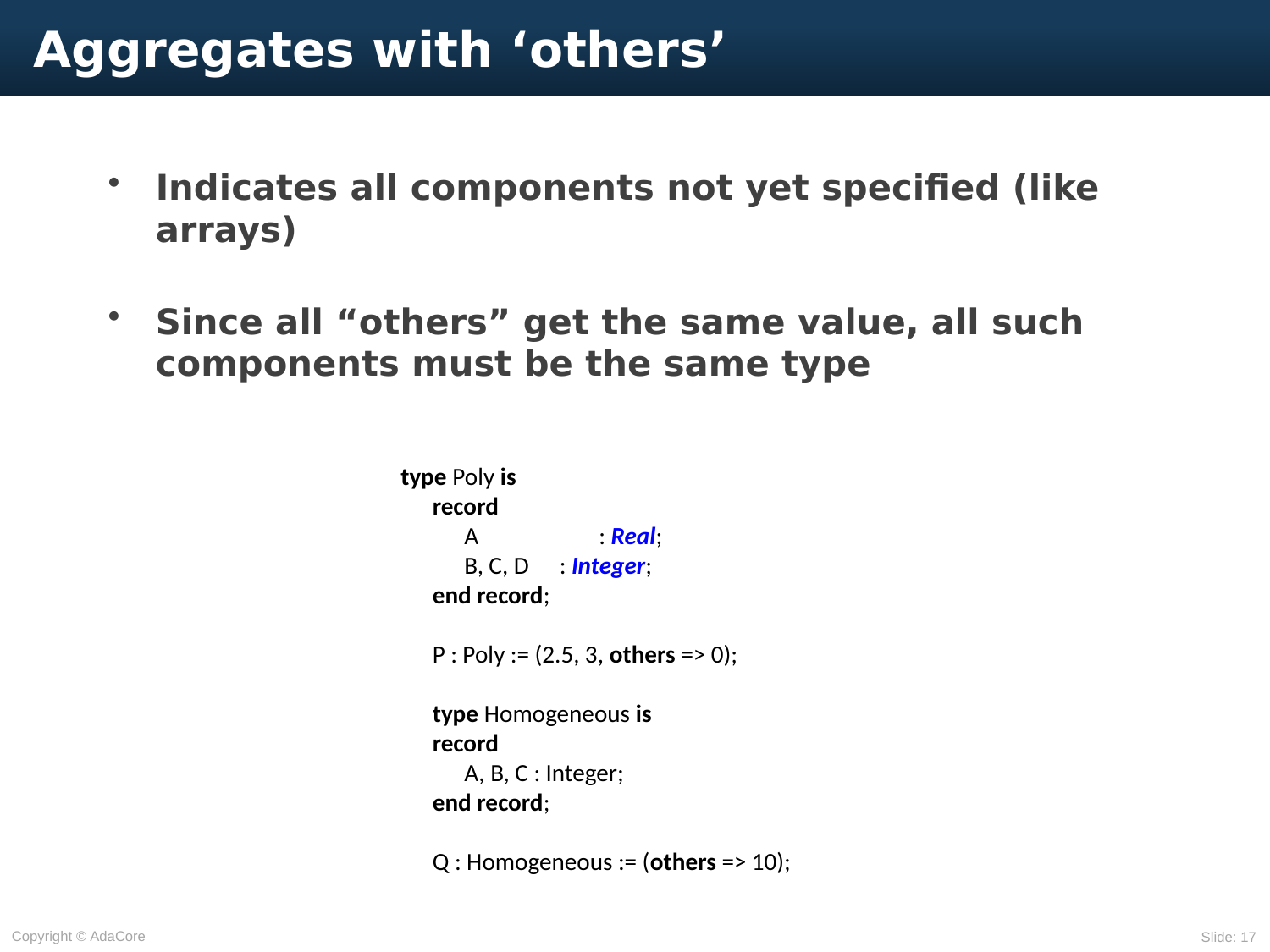

# Aggregates with ‘others’
Indicates all components not yet specified (like arrays)
Since all “others” get the same value, all such components must be the same type
type Poly is
record
A		: Real;
B, C, D	: Integer;
end record;

P : Poly := (2.5, 3, others => 0);

type Homogeneous is
record
A, B, C : Integer;
end record;

Q : Homogeneous := (others => 10);